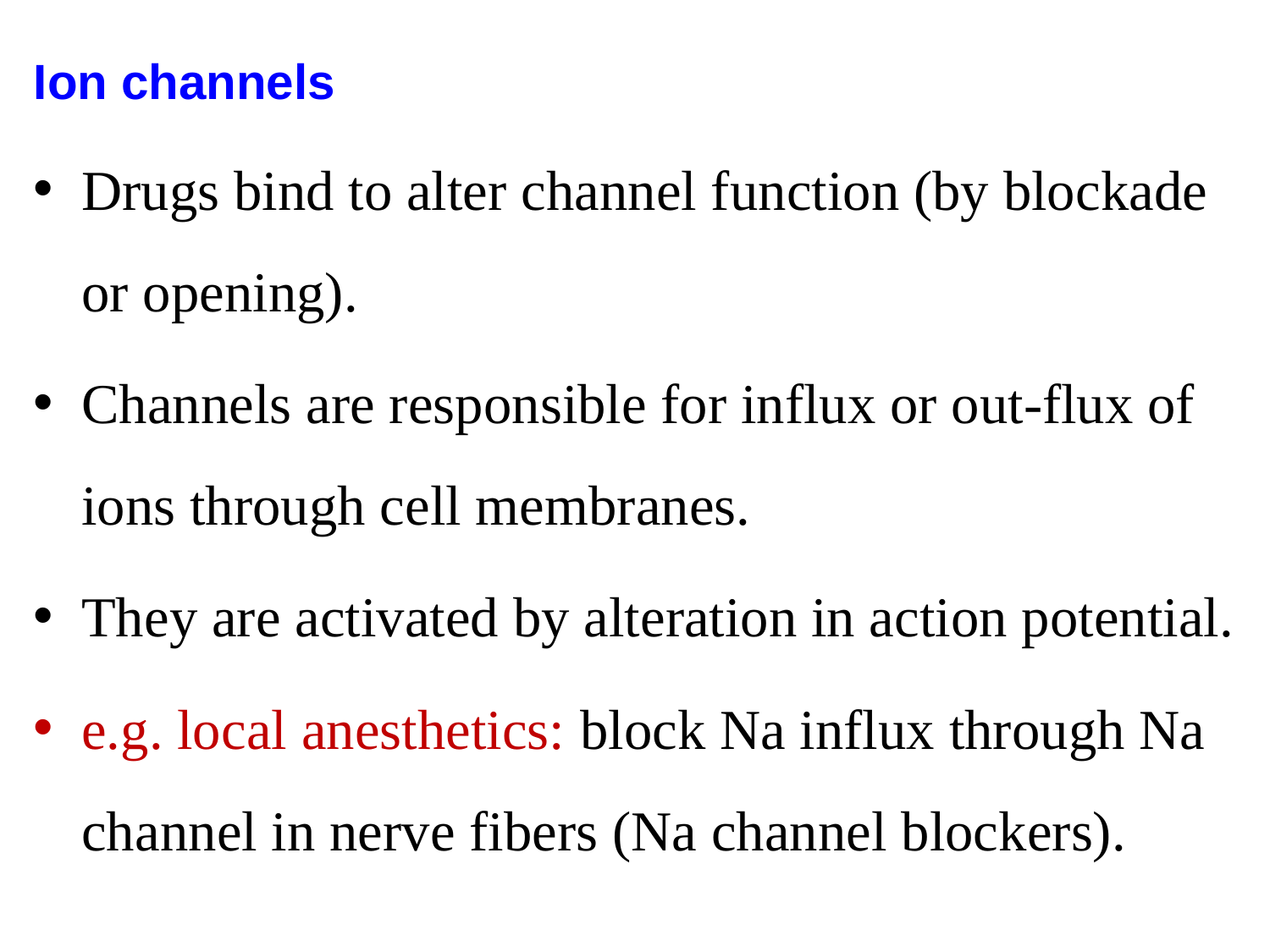

Ion channels
Drugs bind to alter channel function (by blockade or opening).
Channels are responsible for influx or out-flux of ions through cell membranes.
They are activated by alteration in action potential.
e.g. local anesthetics: block Na influx through Na channel in nerve fibers (Na channel blockers).